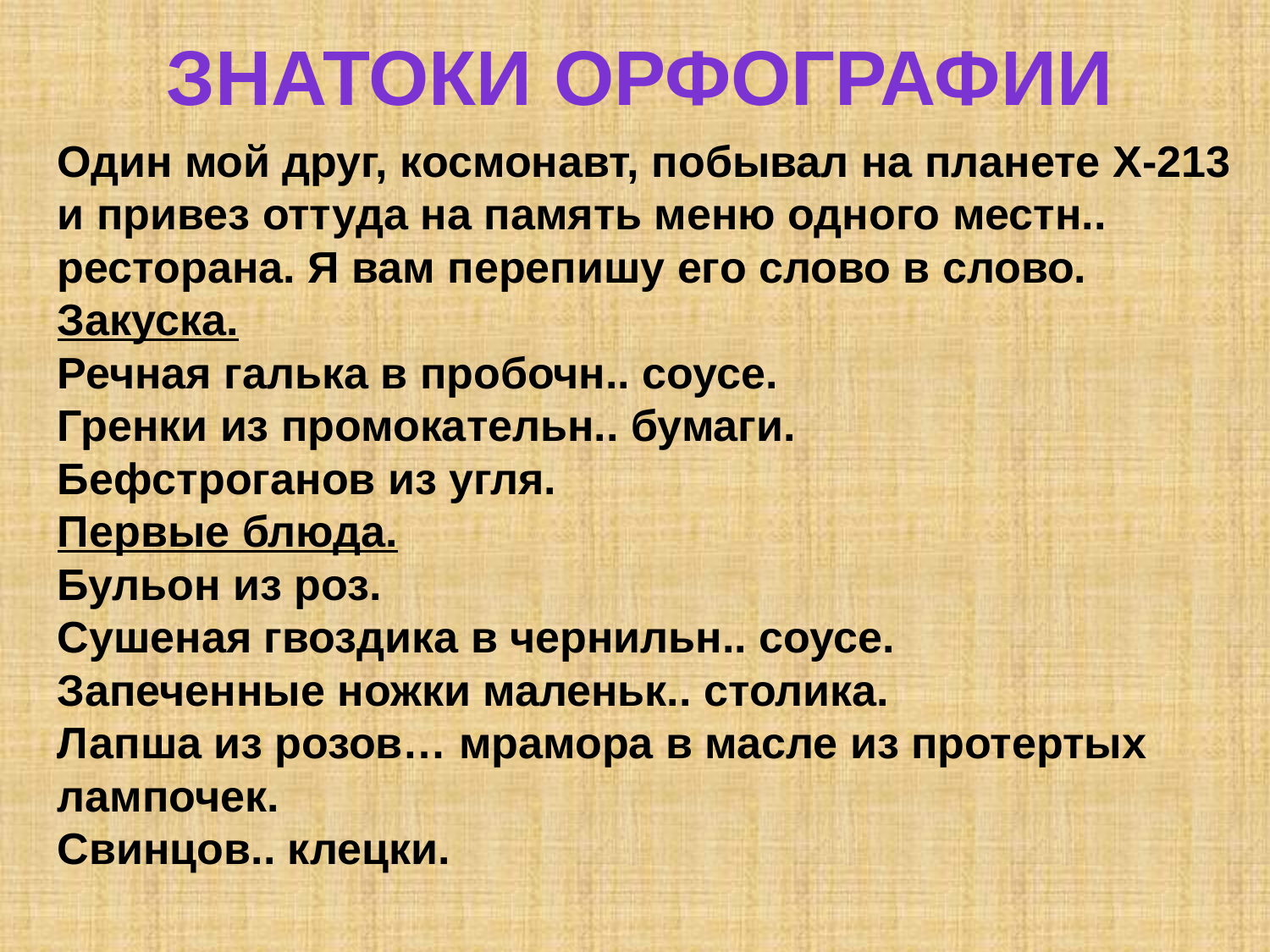

Знатоки орфографии
Один мой друг, космонавт, побывал на планете Х-213 и привез оттуда на память меню одного местн.. ресторана. Я вам перепишу его слово в слово.
Закуска.
Речная галька в пробочн.. соусе.
Гренки из промокательн.. бумаги.
Бефстроганов из угля.
Первые блюда.
Бульон из роз.
Сушеная гвоздика в чернильн.. соусе.
Запеченные ножки маленьк.. столика.
Лапша из розов… мрамора в масле из протертых лампочек.
Свинцов.. клецки.